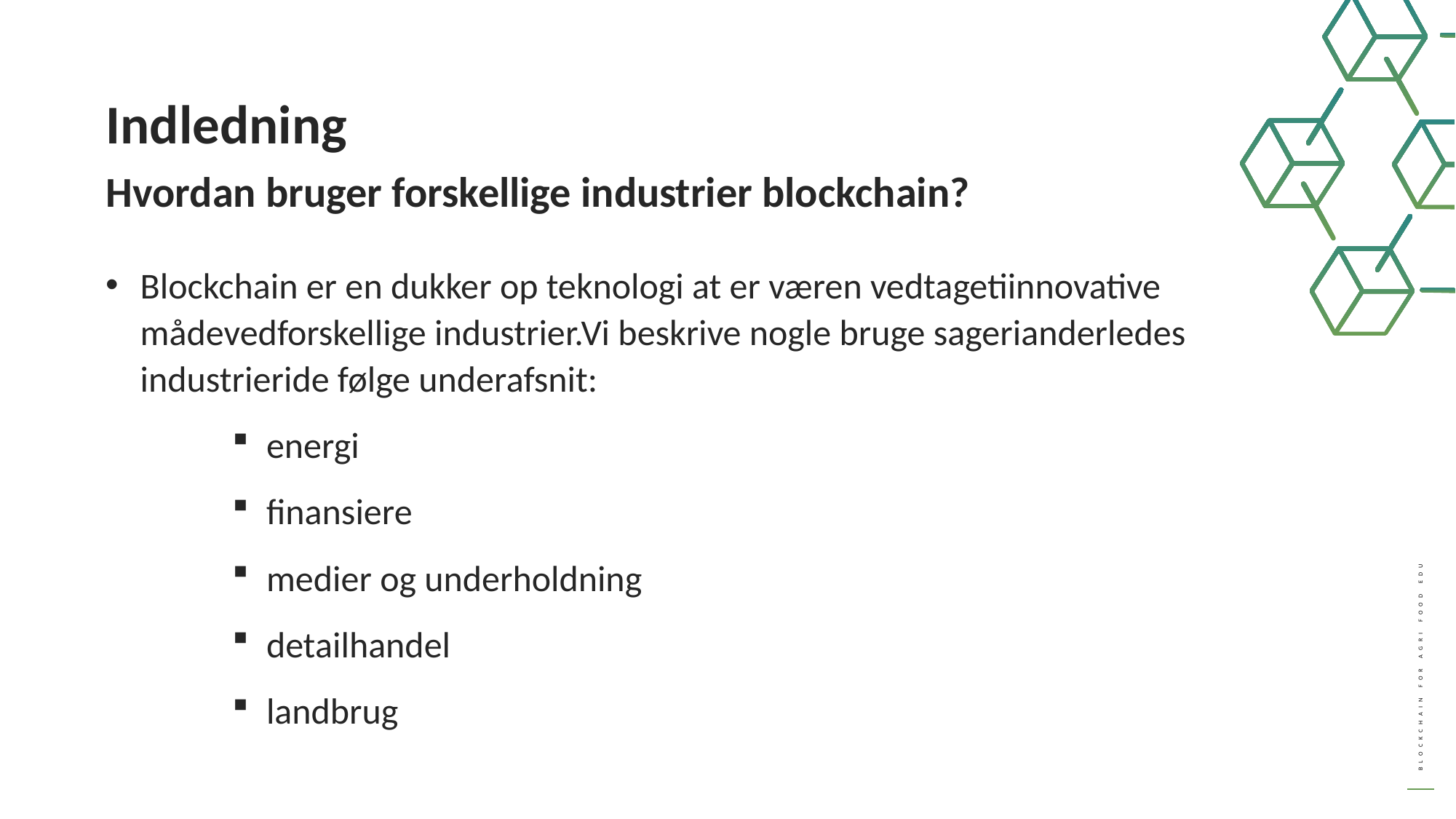

Indledning
Hvordan bruger forskellige industrier blockchain?
Blockchain er en dukker op teknologi at er væren vedtagetiinnovative mådevedforskellige industrier.Vi beskrive nogle bruge sagerianderledes industrieride følge underafsnit:
energi
finansiere
medier og underholdning
detailhandel
landbrug